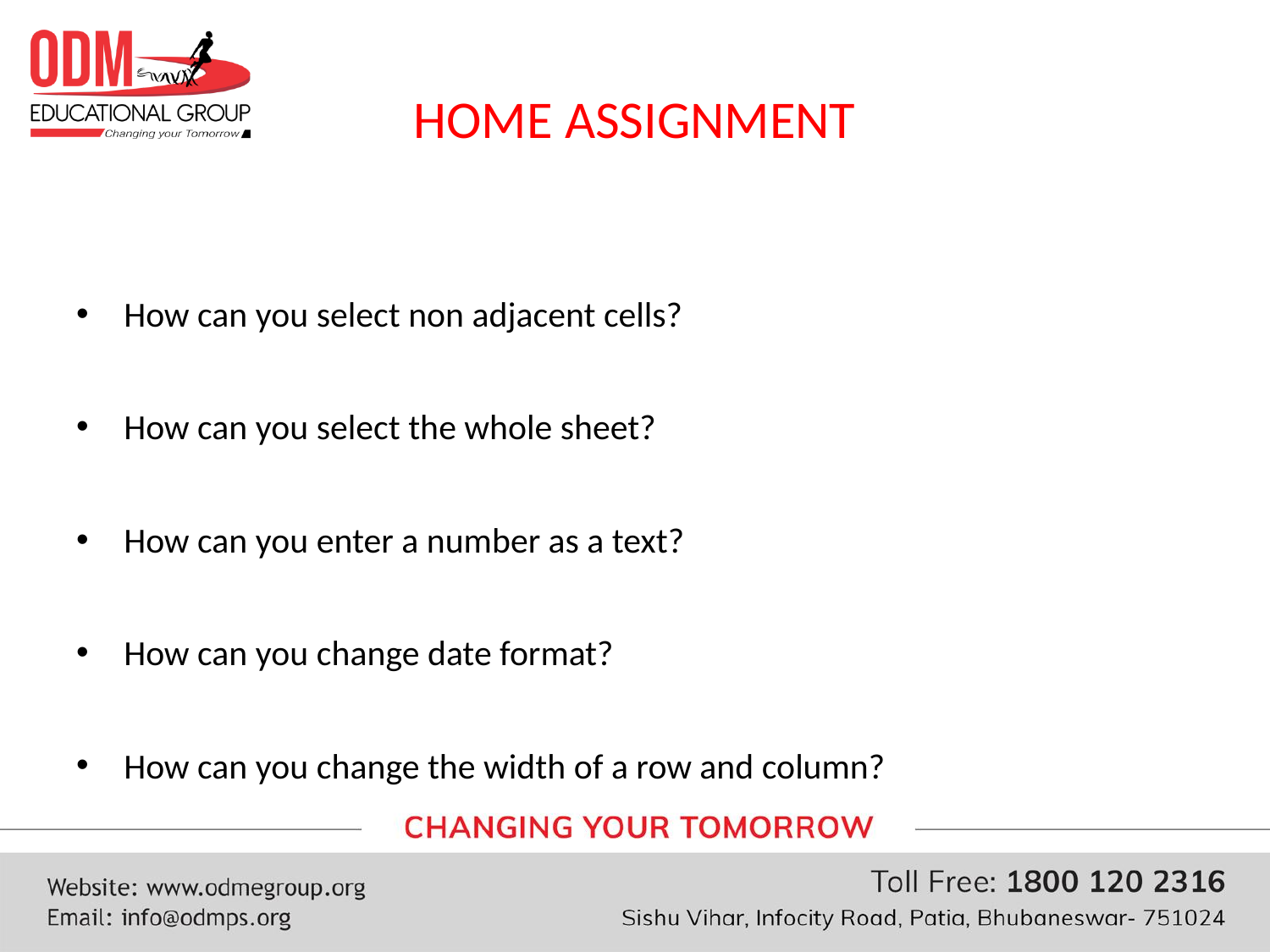

# HOME ASSIGNMENT
How can you select non adjacent cells?
How can you select the whole sheet?
How can you enter a number as a text?
How can you change date format?
How can you change the width of a row and column?